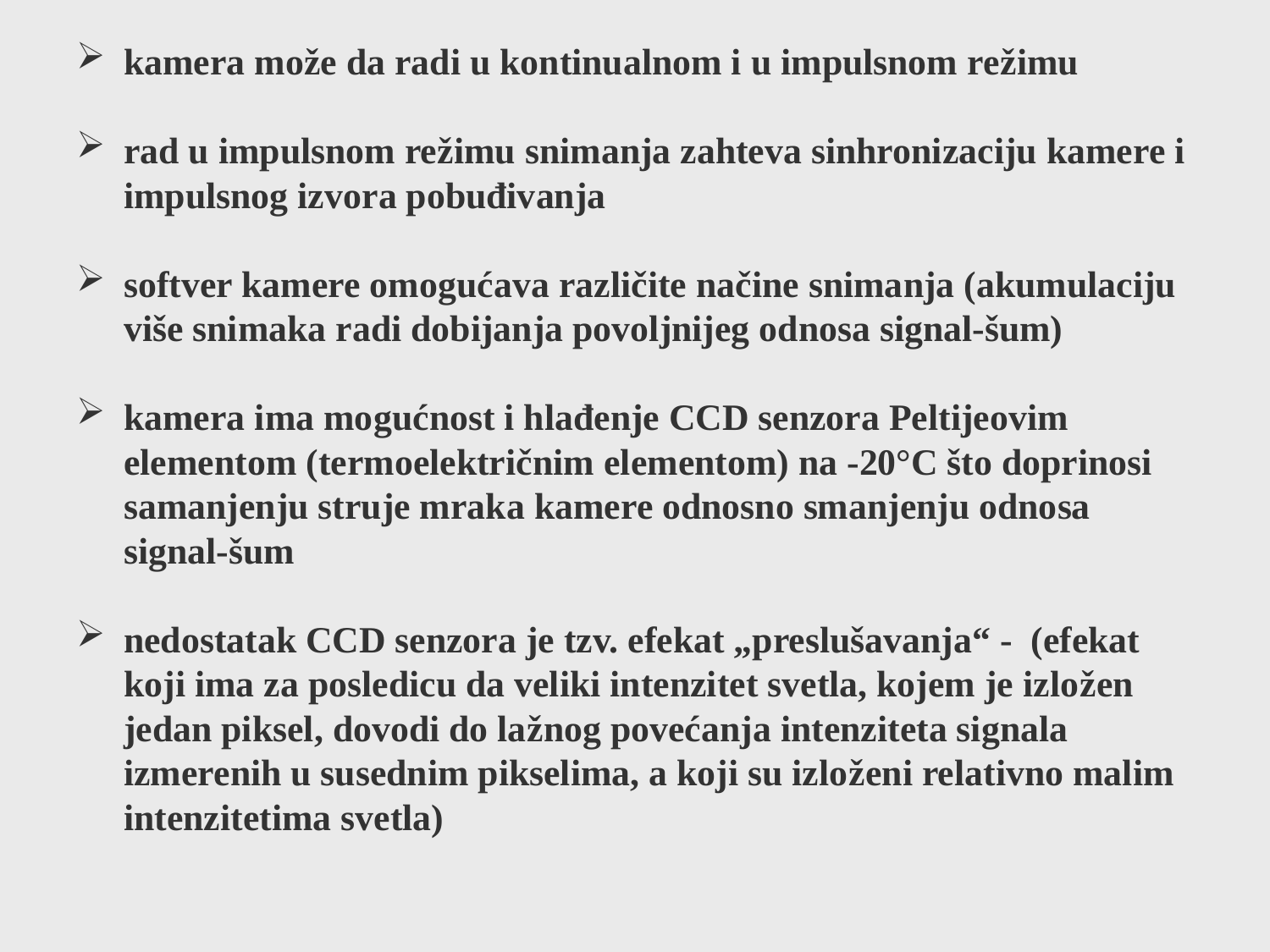

kamera može da radi u kontinualnom i u impulsnom režimu

rad u impulsnom režimu snimanja zahteva sinhronizaciju kamere i impulsnog izvora pobuđivanja

softver kamere omogućava različite načine snimanja (akumulaciju više snimaka radi dobijanja povoljnijeg odnosa signal-šum)

kamera ima mogućnost i hlađenje CCD senzora Peltijeovim elementom (termoelektričnim elementom) na -20°C što doprinosi samanjenju struje mraka kamere odnosno smanjenju odnosa signal-šum

nedostatak CCD senzora je tzv. efekat „preslušavanja“ -  (efekat koji ima za posledicu da veliki intenzitet svetla, kojem je izložen jedan piksel, dovodi do lažnog povećanja intenziteta signala izmerenih u susednim pikselima, a koji su izloženi relativno malim intenzitetima svetla)